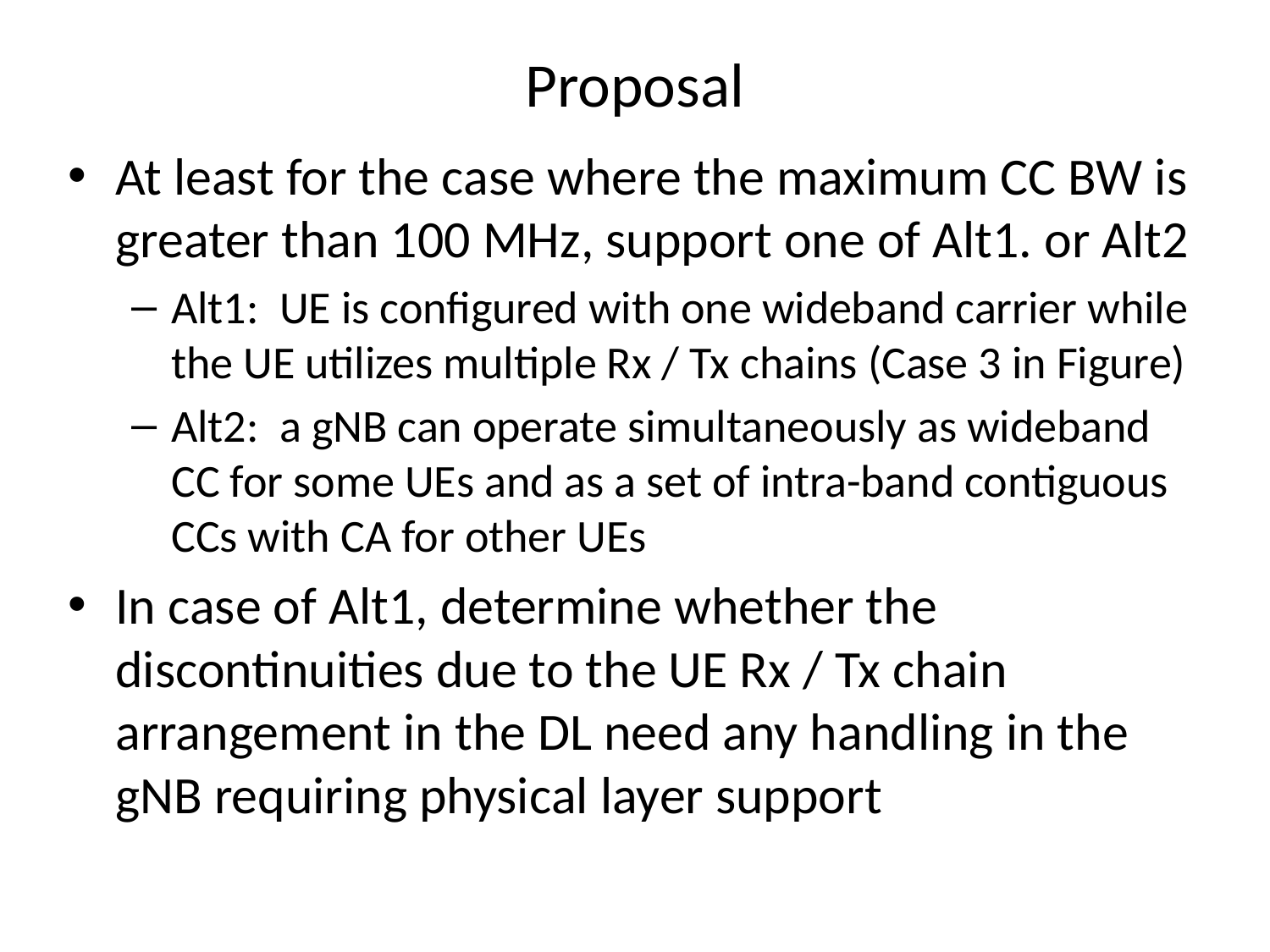

# Proposal
At least for the case where the maximum CC BW is greater than 100 MHz, support one of Alt1. or Alt2
Alt1:  UE is configured with one wideband carrier while the UE utilizes multiple Rx / Tx chains (Case 3 in Figure)
Alt2:  a gNB can operate simultaneously as wideband CC for some UEs and as a set of intra-band contiguous CCs with CA for other UEs
In case of Alt1, determine whether the discontinuities due to the UE Rx / Tx chain arrangement in the DL need any handling in the gNB requiring physical layer support